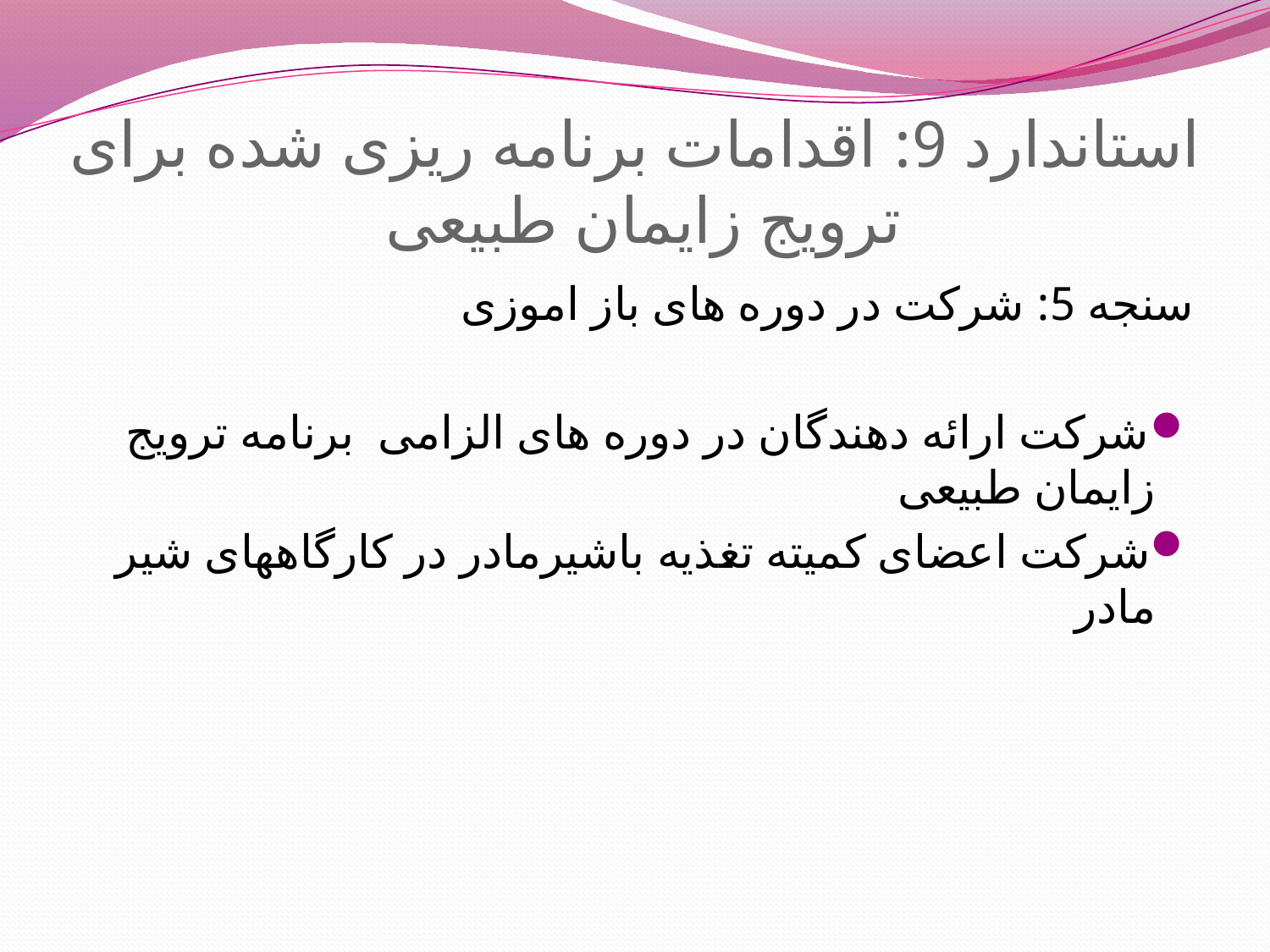

# استاندارد 9: اقدامات برنامه ریزی شده برای ترویج زایمان طبیعی
سنجه 5: شرکت در دوره های باز اموزی

شرکت ارائه دهندگان در دوره های الزامی  برنامه ترویج زایمان طبیعی
شرکت اعضای کمیته تغذیه باشیرمادر در کارگاههای شیر مادر